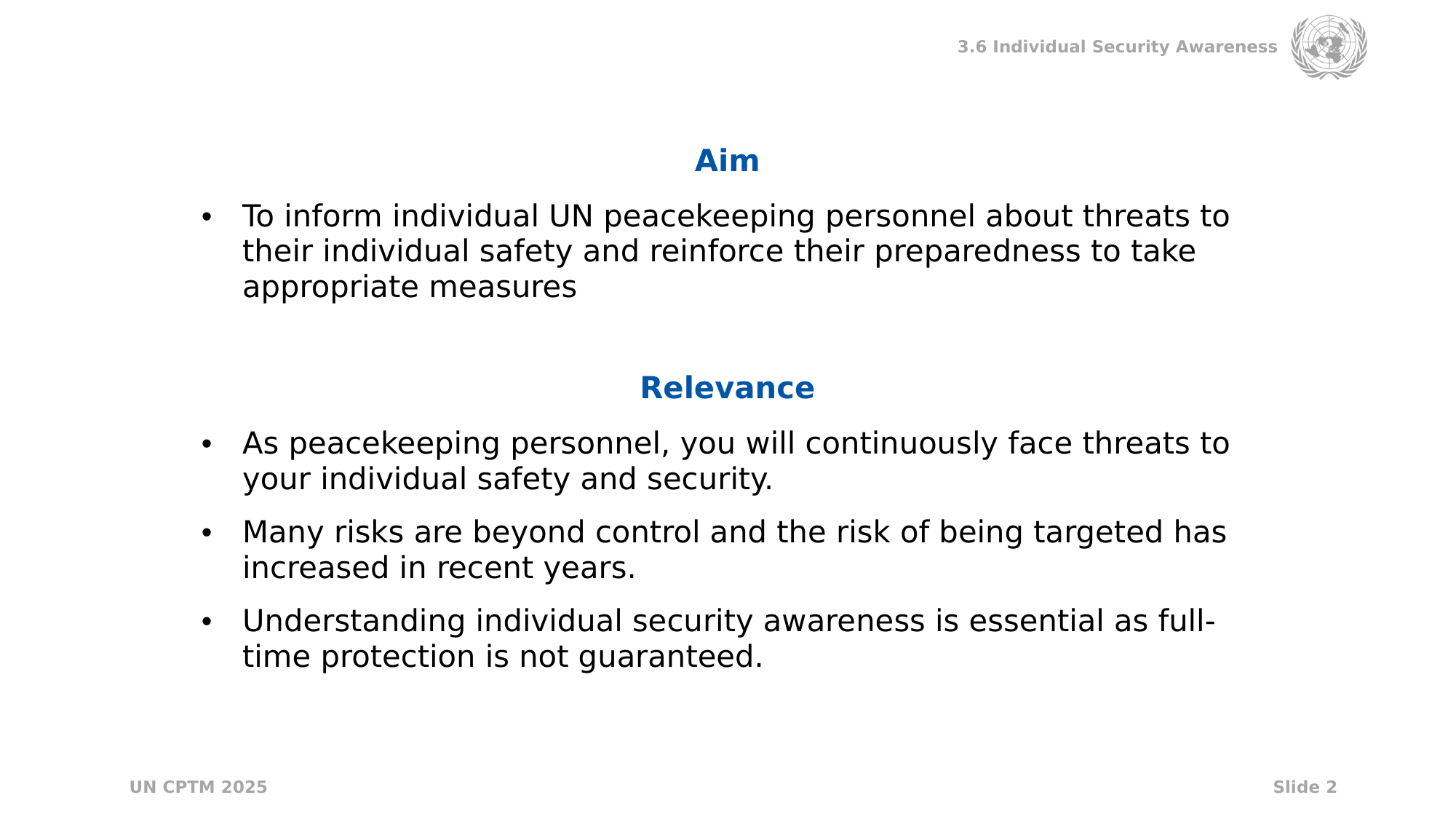

| Aim |
| --- |
| To inform individual UN peacekeeping personnel about threats to their individual safety and reinforce their preparedness to take appropriate measures |
|  |
| Relevance |
| As peacekeeping personnel, you will continuously face threats to your individual safety and security. Many risks are beyond control and the risk of being targeted has increased in recent years. Understanding individual security awareness is essential as full-time protection is not guaranteed. |